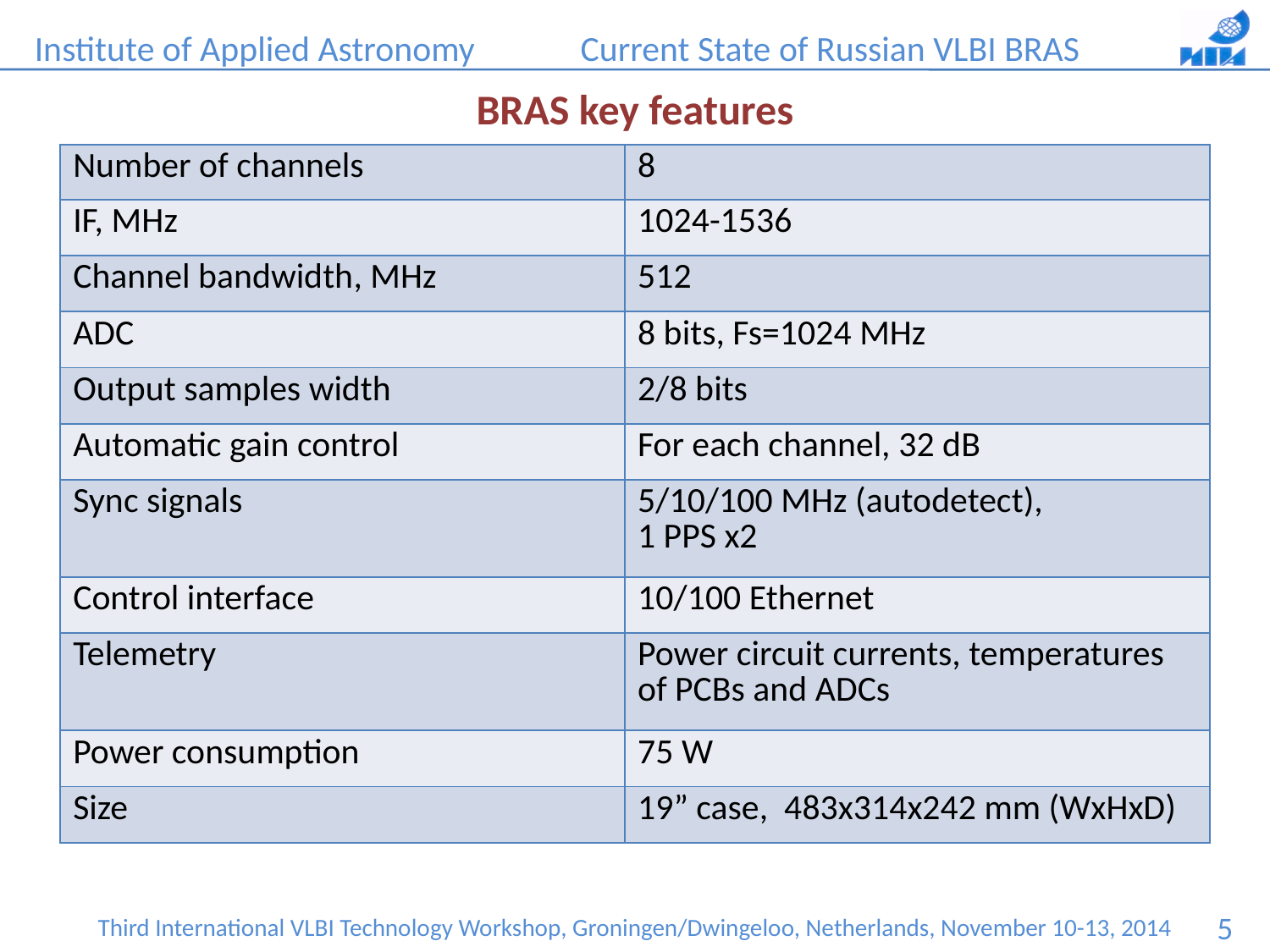

BRAS key features
| Number of channels | 8 |
| --- | --- |
| IF, MHz | 1024-1536 |
| Channel bandwidth, MHz | 512 |
| ADC | 8 bits, Fs=1024 MHz |
| Output samples width | 2/8 bits |
| Automatic gain control | For each channel, 32 dB |
| Sync signals | 5/10/100 MHz (autodetect), 1 PPS x2 |
| Control interface | 10/100 Ethernet |
| Telemetry | Power circuit currents, temperatures of PCBs and ADCs |
| Power consumption | 75 W |
| Size | 19” case, 483x314x242 mm (WxHxD) |